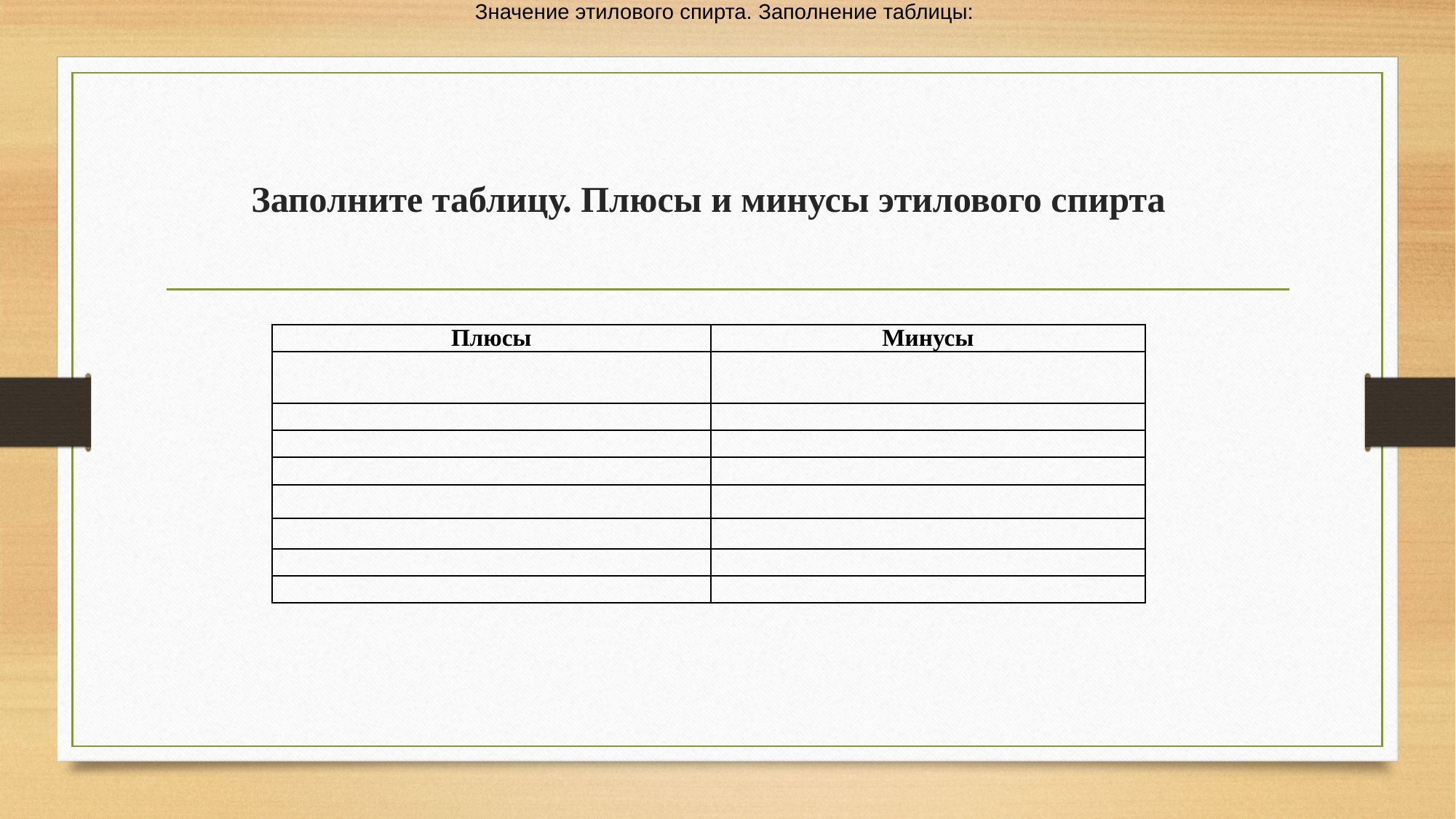

Значение этилового спирта. Заполнение таблицы:

# Заполните таблицу. Плюсы и минусы этилового спирта
| Плюсы | Минусы |
| --- | --- |
|  |  |
|  |  |
|  |  |
|  |  |
|  |  |
|  |  |
|  |  |
|  |  |